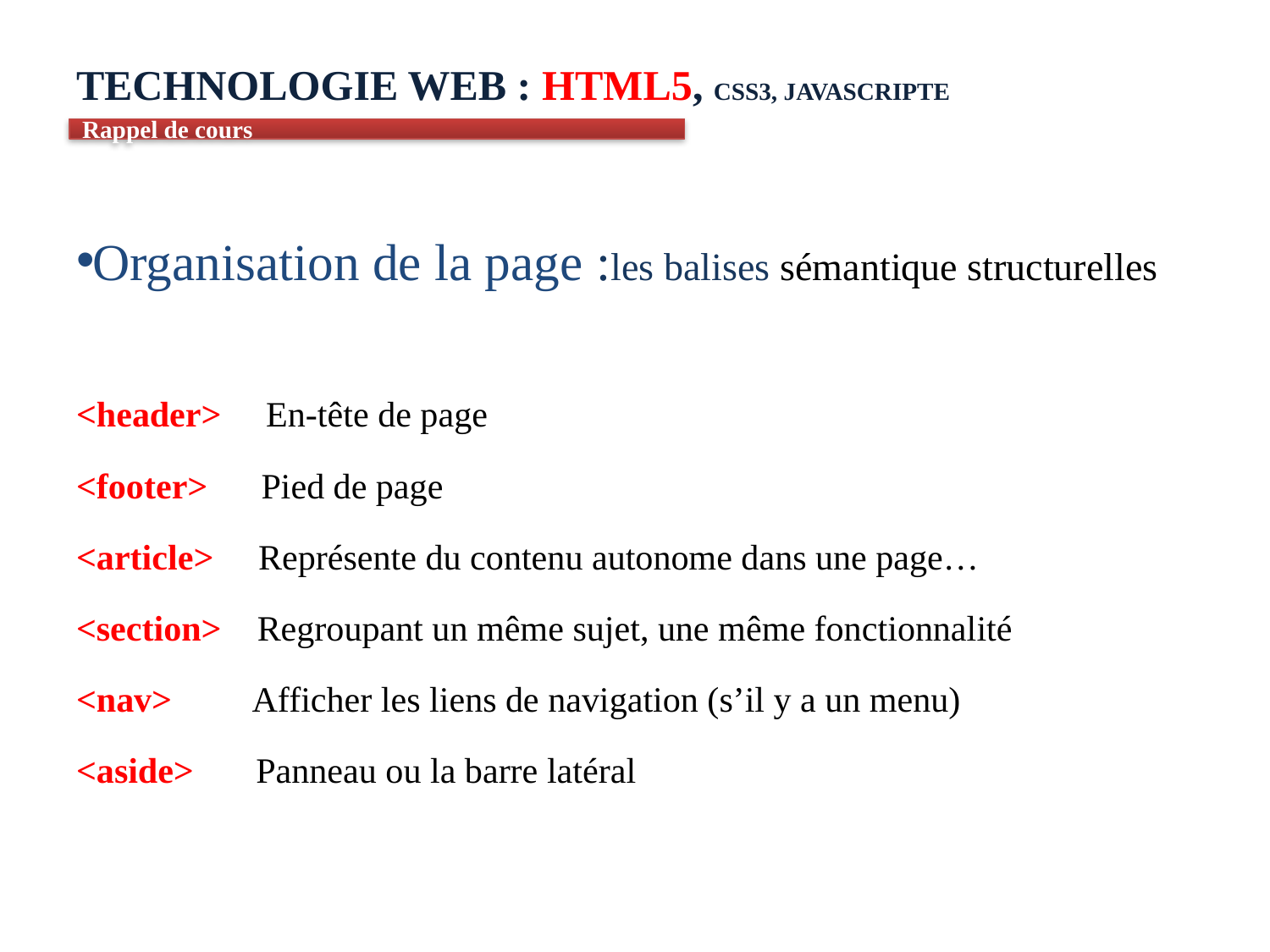

# TECHNOLOGIE WEB : HTML5, CSS3, JAVASCRIPTE
Rappel de cours
Organisation de la page :les balises sémantique structurelles

<header>     En-tête de page
<footer>      Pied de page
<article>     Représente du contenu autonome dans une page…
<section>    Regroupant un même sujet, une même fonctionnalité
<nav>         Afficher les liens de navigation (s’il y a un menu)
<aside>       Panneau ou la barre latéral